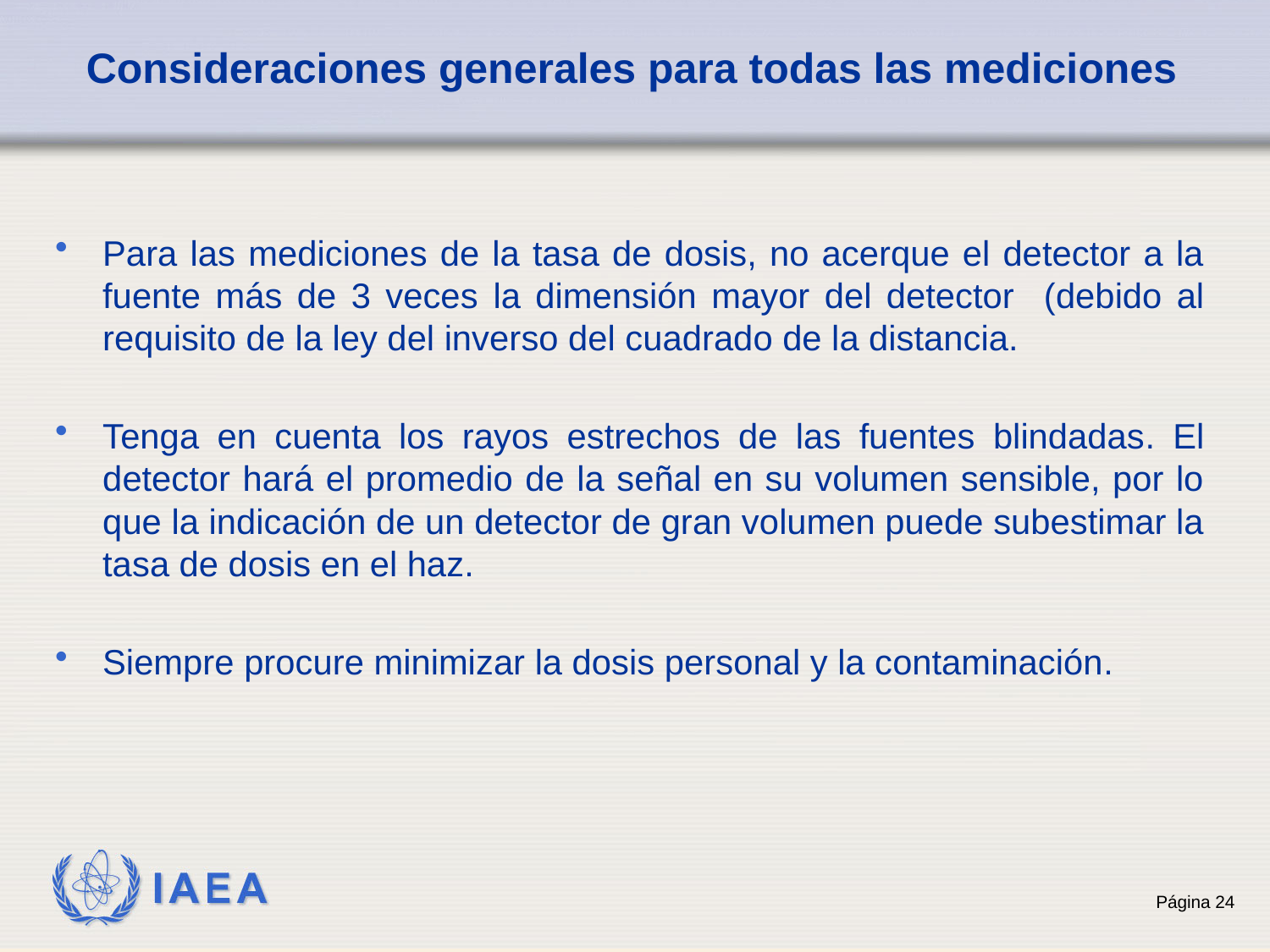

# Consideraciones generales para todas las mediciones

Para las mediciones de la tasa de dosis, no acerque el detector a la fuente más de 3 veces la dimensión mayor del detector  (debido al requisito de la ley del inverso del cuadrado de la distancia.

Tenga en cuenta los rayos estrechos de las fuentes blindadas. El detector hará el promedio de la señal en su volumen sensible, por lo que la indicación de un detector de gran volumen puede subestimar la tasa de dosis en el haz.

Siempre procure minimizar la dosis personal y la contaminación.

24